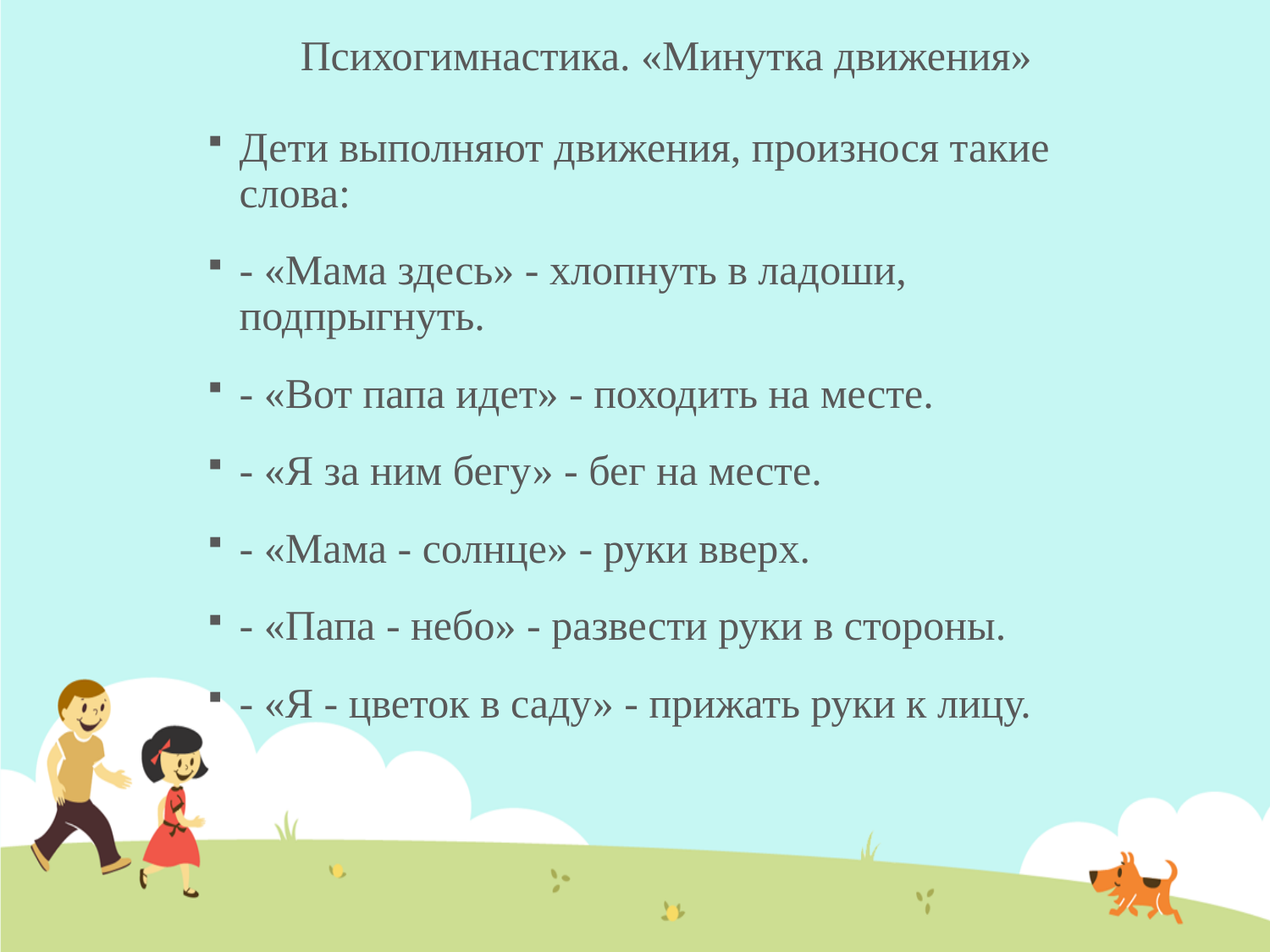

Дети выполняют движения, произнося такие слова:
- «Мама здесь» - хлопнуть в ладоши, подпрыгнуть.
- «Вот папа идет» - походить на месте.
- «Я за ним бегу» - бег на месте.
- «Мама - солнце» - руки вверх.
- «Папа - небо» - развести руки в стороны.
- «Я - цветок в саду» - прижать руки к лицу.

# Психогимнастика. «Минутка движения»